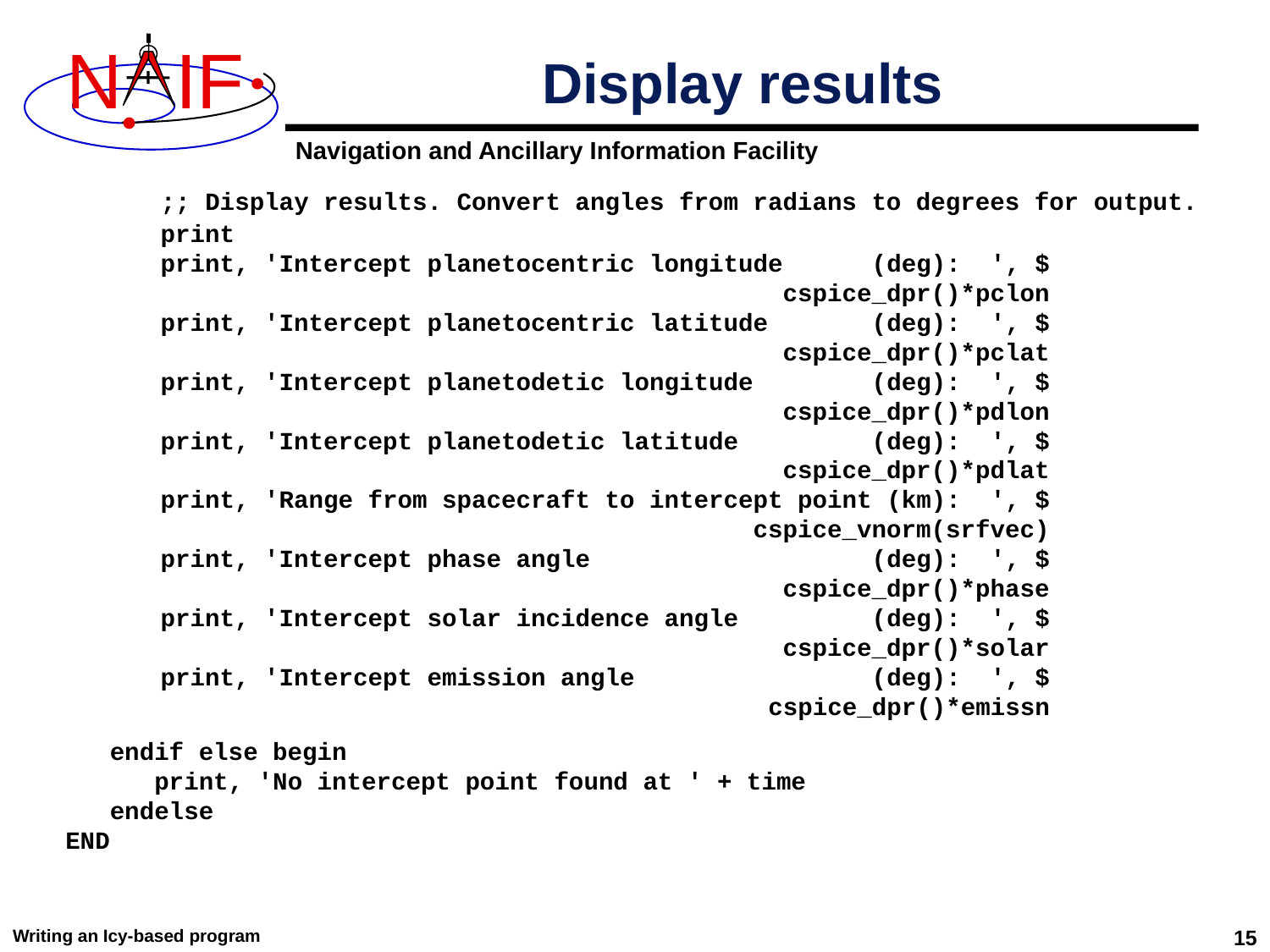

# Display results
;; Display results. Convert angles from radians to degrees for output.
print
print, 'Intercept planetocentric longitude      (deg):  ', $
                                          cspice_dpr()*pclon
print, 'Intercept planetocentric latitude       (deg):  ', $
                                          cspice_dpr()*pclat
print, 'Intercept planetodetic longitude        (deg):  ', $
                                          cspice_dpr()*pdlon
print, 'Intercept planetodetic latitude         (deg):  ', $
                                          cspice_dpr()*pdlat
print, 'Range from spacecraft to intercept point (km):  ', $
                                        cspice_vnorm(srfvec)
print, 'Intercept phase angle                   (deg):  ', $
                                          cspice_dpr()*phase
print, 'Intercept solar incidence angle         (deg):  ', $
                                          cspice_dpr()*solar
print, 'Intercept emission angle                (deg):  ', $
                                         cspice_dpr()*emissn
   endif else begin
      print, 'No intercept point found at ' + time
   endelse
END
Writing an Icy-based program
15